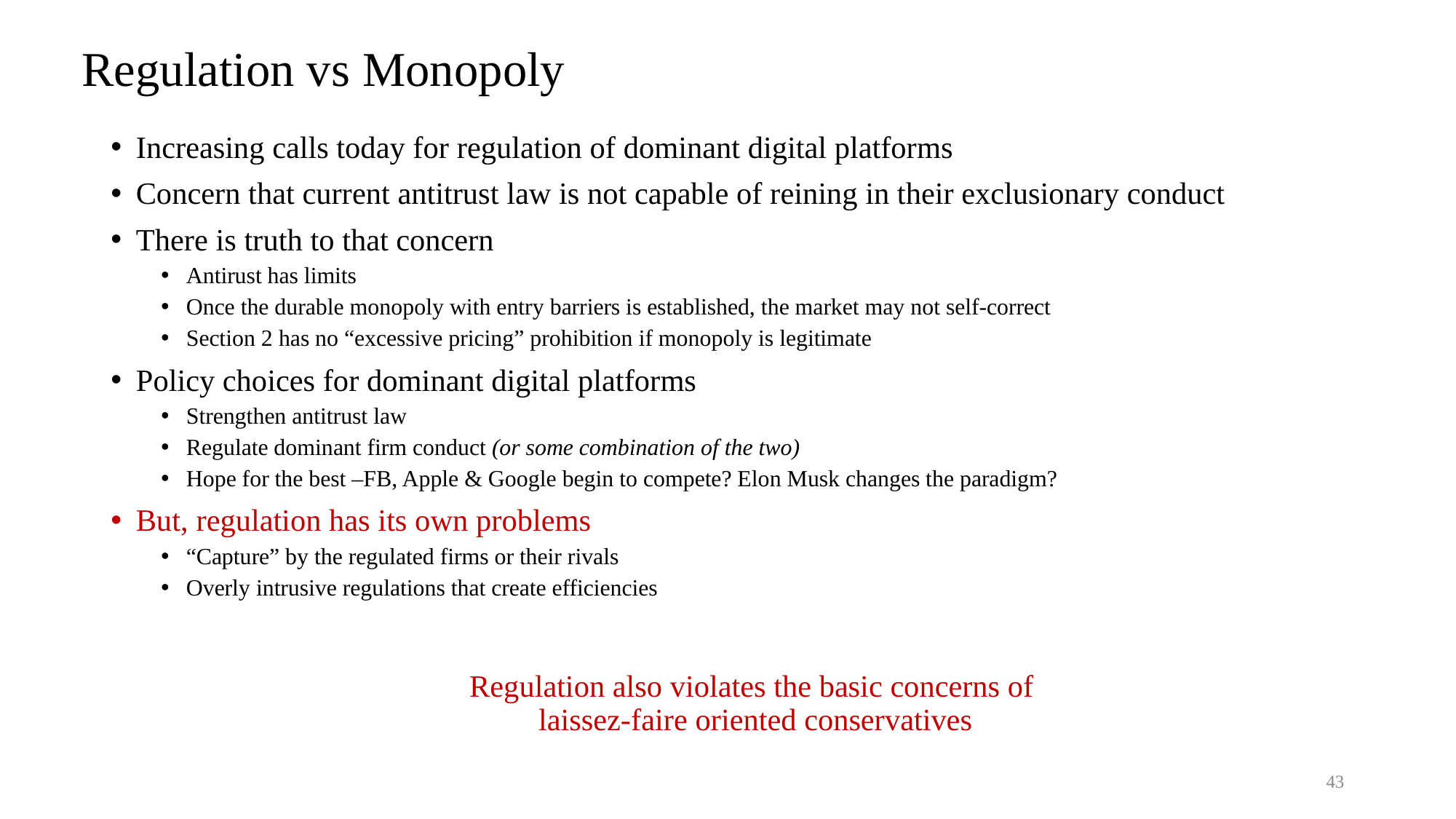

# Regulation vs Monopoly
Increasing calls today for regulation of dominant digital platforms
Concern that current antitrust law is not capable of reining in their exclusionary conduct
There is truth to that concern
Antirust has limits
Once the durable monopoly with entry barriers is established, the market may not self-correct
Section 2 has no “excessive pricing” prohibition if monopoly is legitimate
Policy choices for dominant digital platforms
Strengthen antitrust law
Regulate dominant firm conduct (or some combination of the two)
Hope for the best –FB, Apple & Google begin to compete? Elon Musk changes the paradigm?
But, regulation has its own problems
“Capture” by the regulated firms or their rivals
Overly intrusive regulations that create efficiencies

Regulation also violates the basic concerns of
laissez-faire oriented conservatives

43